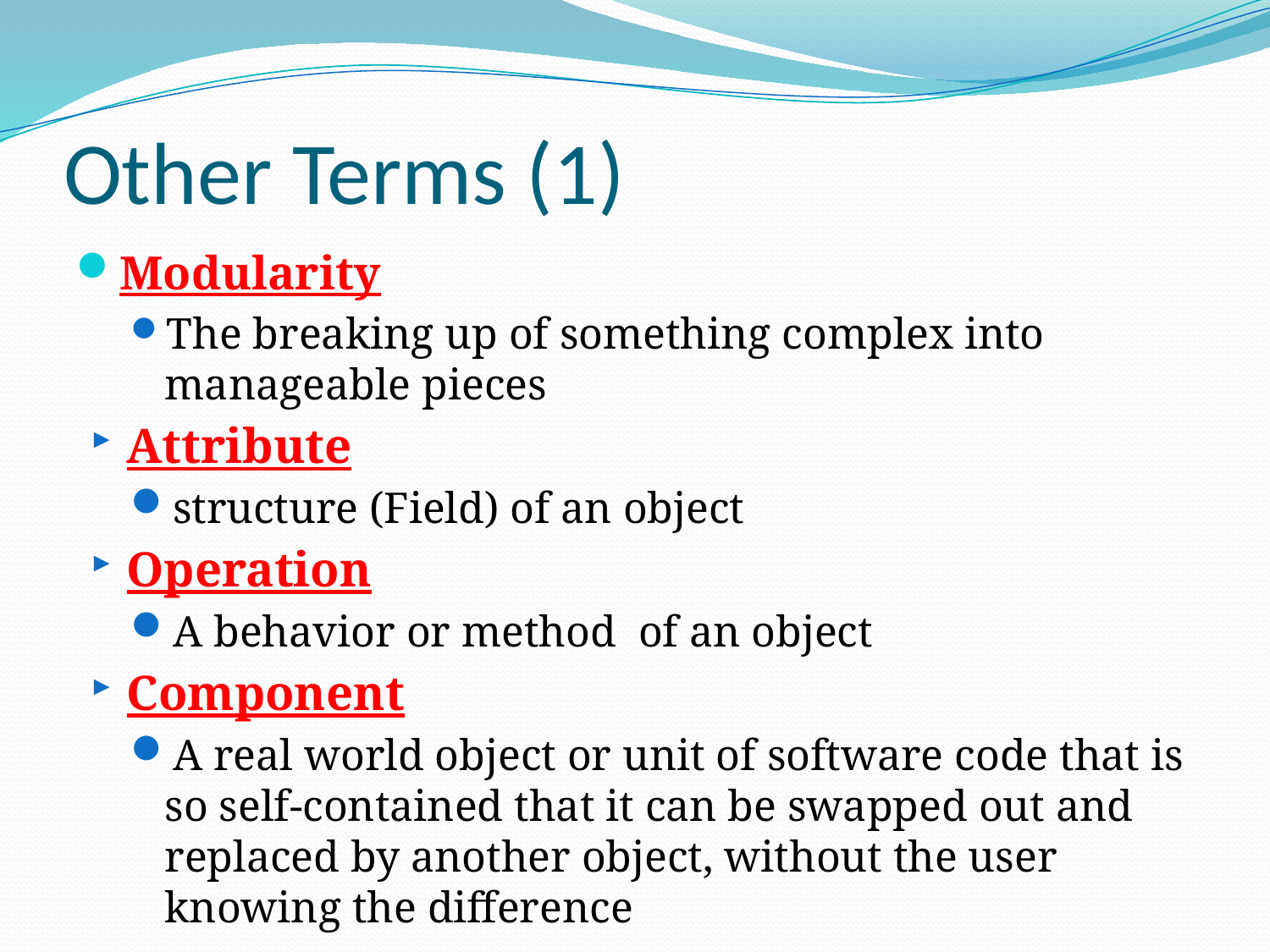

# Other Terms (1)
Modularity
The breaking up of something complex into manageable pieces
Attribute
structure (Field) of an object
Operation
A behavior or method  of an object
Component
A real world object or unit of software code that is so self-contained that it can be swapped out and replaced by another object, without the user knowing the difference